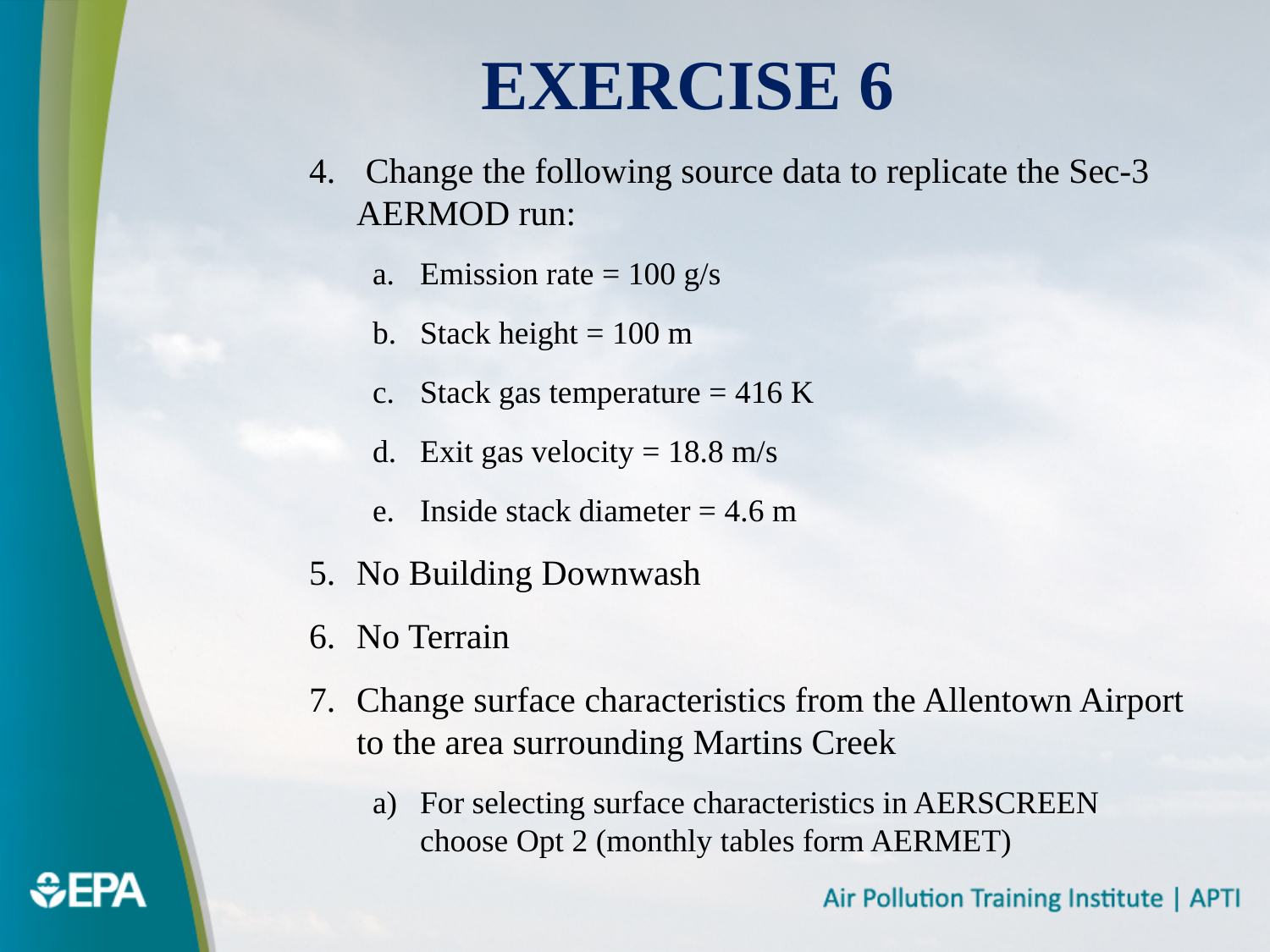

# Exercise 6
 Change the following source data to replicate the Sec-3 AERMOD run:
Emission rate = 100 g/s
Stack height = 100 m
Stack gas temperature = 416 K
Exit gas velocity = 18.8 m/s
Inside stack diameter = 4.6 m
No Building Downwash
No Terrain
Change surface characteristics from the Allentown Airport to the area surrounding Martins Creek
For selecting surface characteristics in AERSCREEN choose Opt 2 (monthly tables form AERMET)